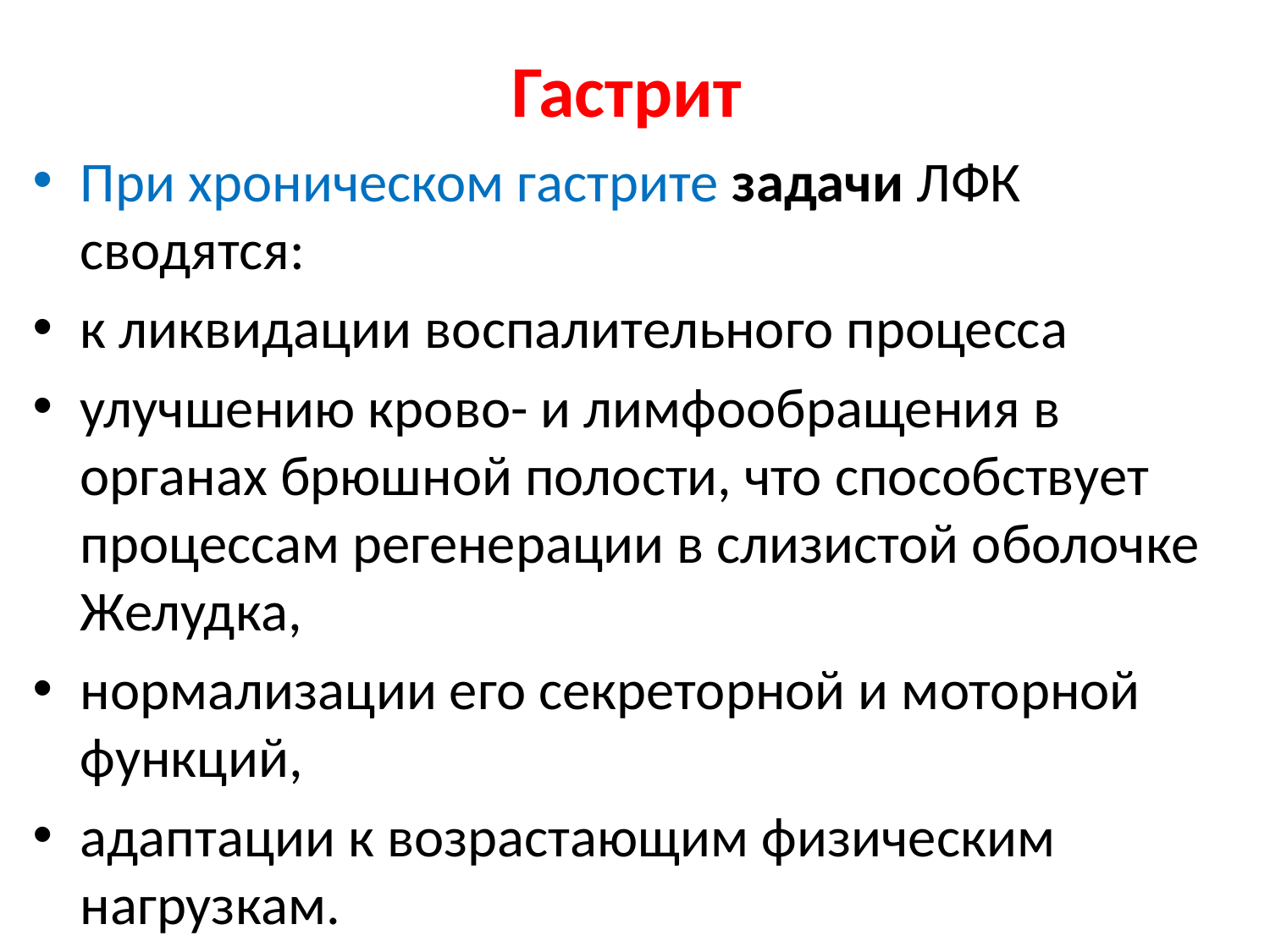

# Гастрит
При хроническом гастрите задачи ЛФК сводятся:
к ликвидации воспалительного процесса
улучшению крово- и лимфообращения в органах брюшной полости, что способствует процессам регенерации в слизистой оболочке Желудка,
нормализации его секреторной и моторной функций,
адаптации к возрастающим физическим нагрузкам.